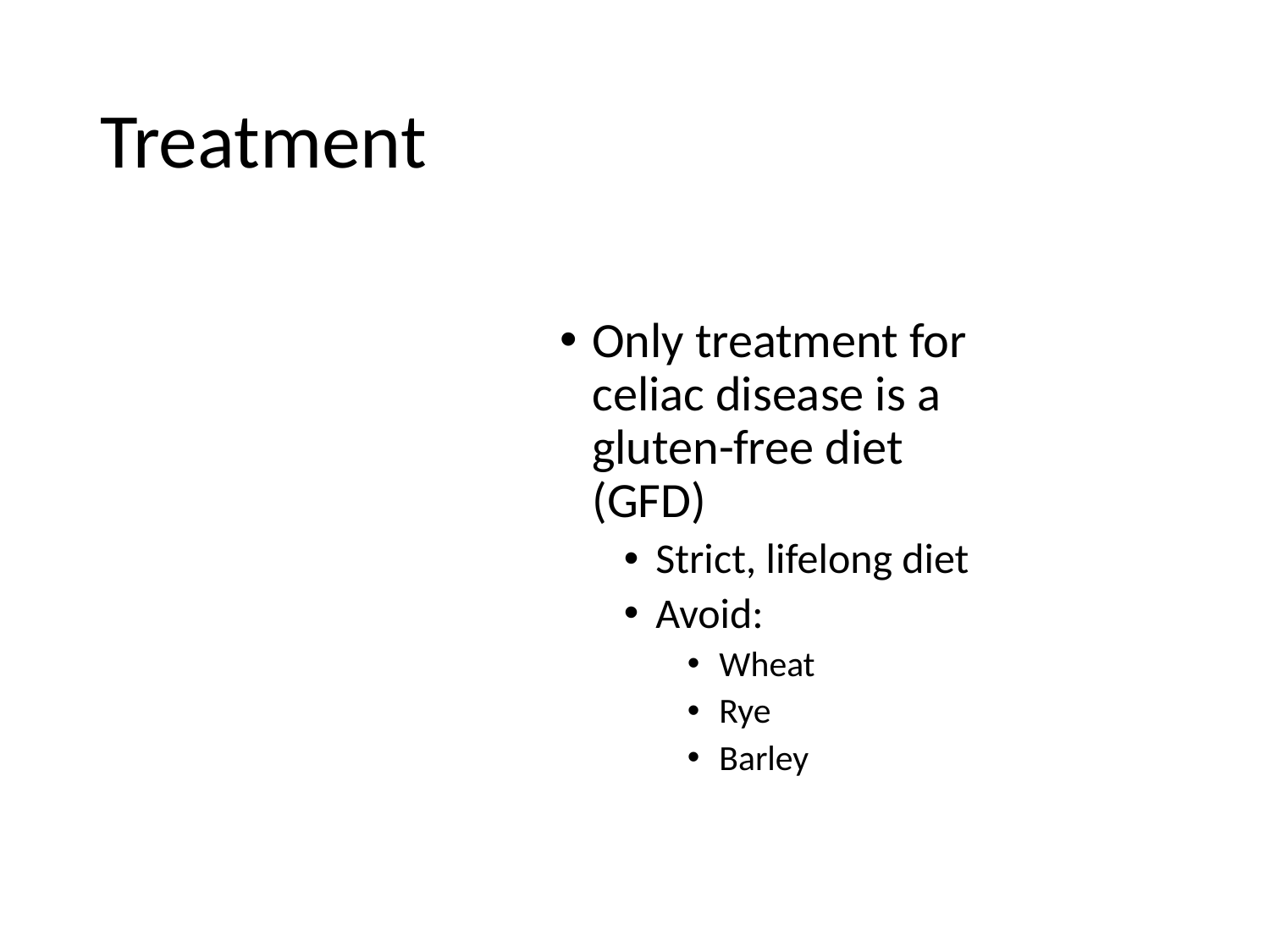

# Treatment
Only treatment for celiac disease is a gluten-free diet (GFD)
Strict, lifelong diet
Avoid:
Wheat
Rye
Barley
66